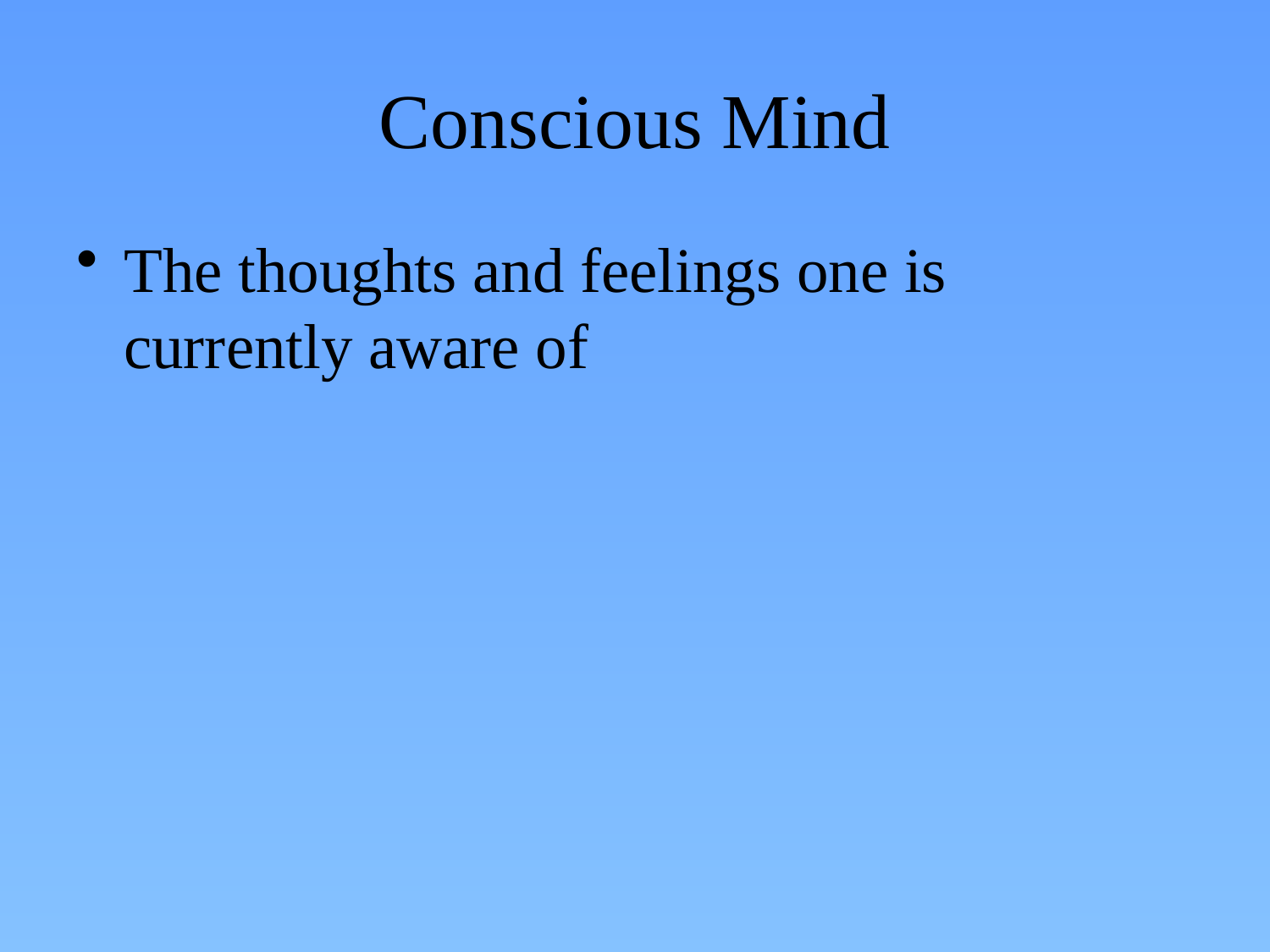

# Conscious Mind
The thoughts and feelings one is currently aware of